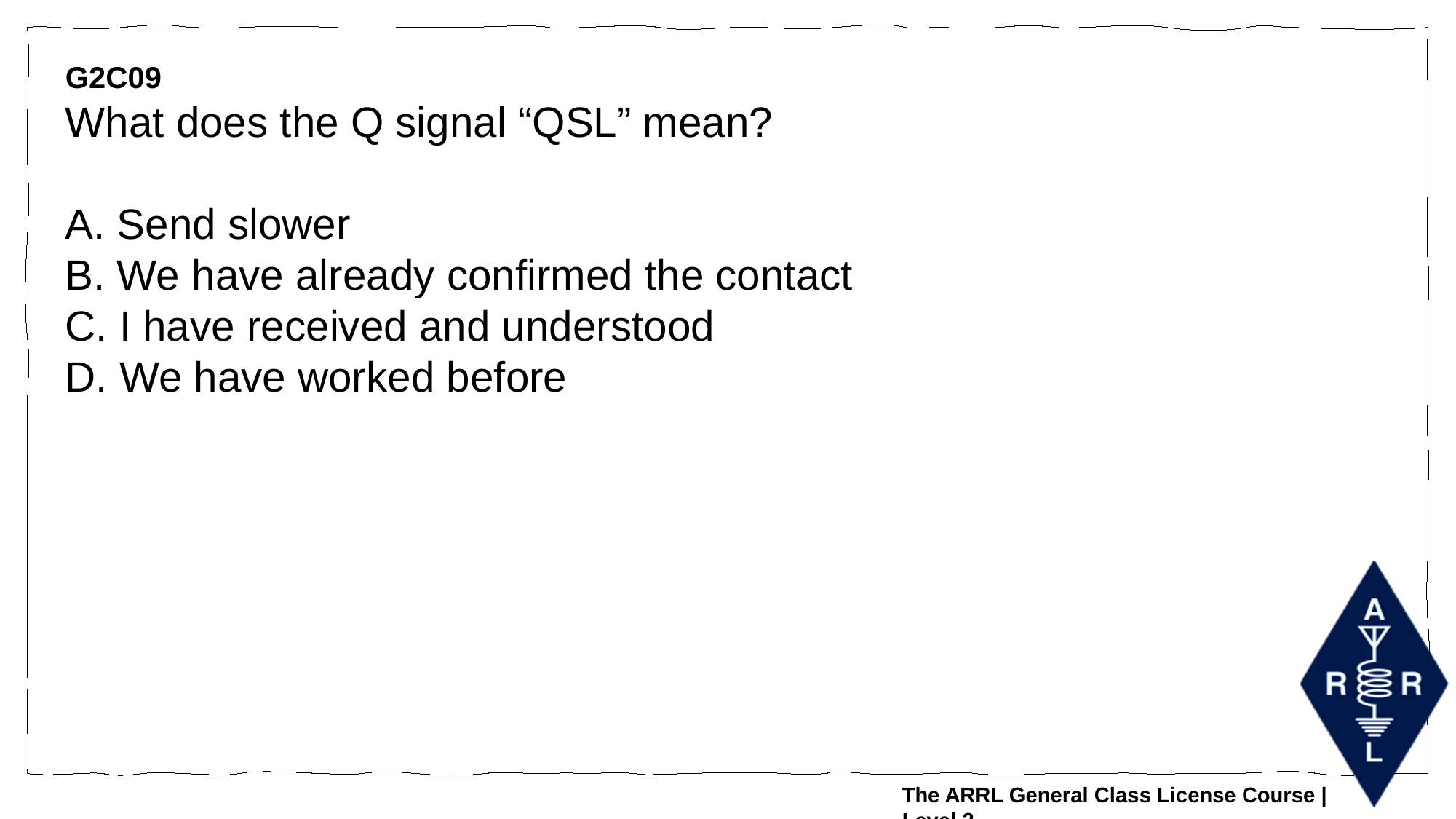

G2C09
What does the Q signal “QSL” mean?

A. Send slower
B. We have already confirmed the contact
C. I have received and understood
D. We have worked before